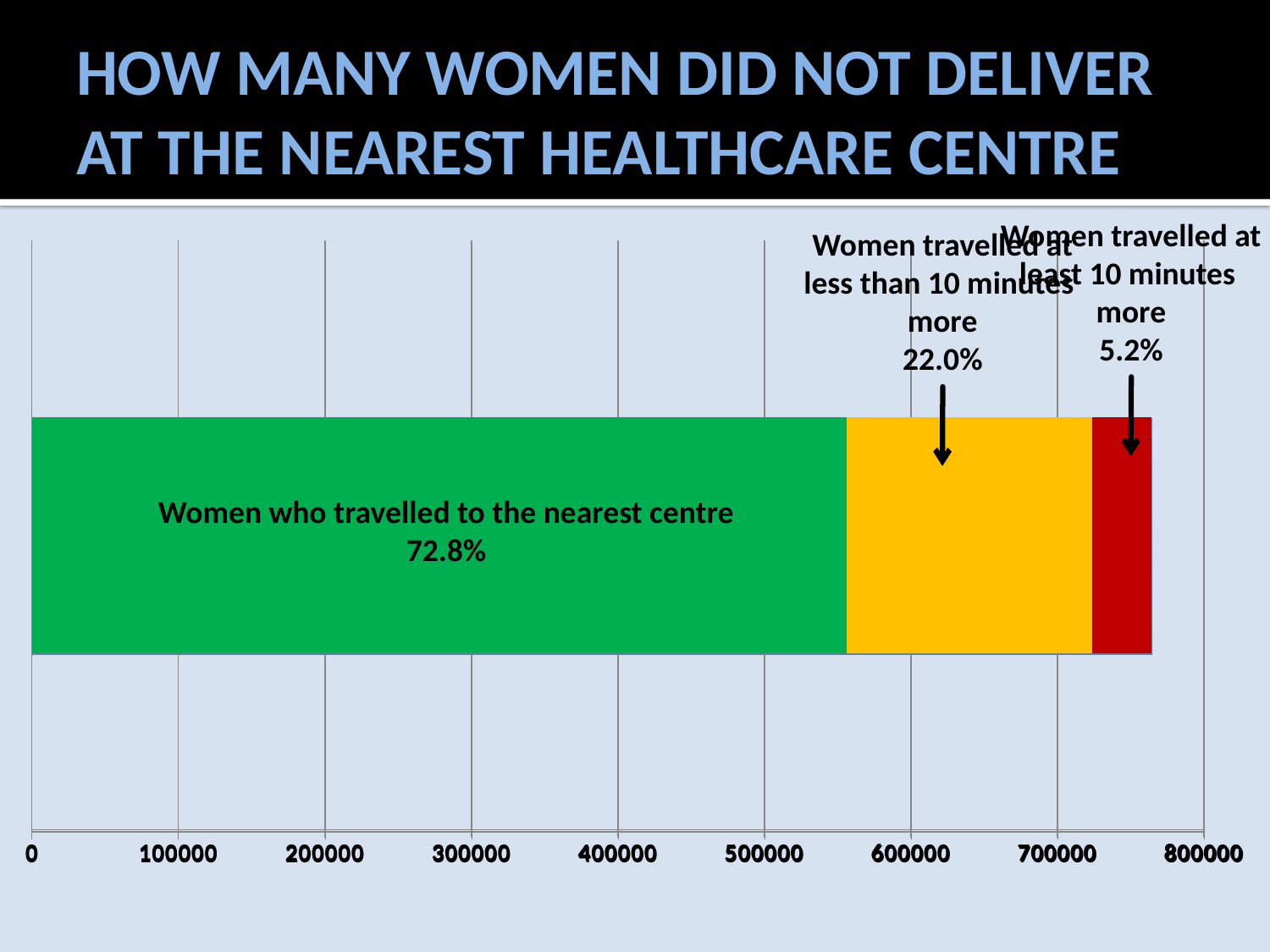

# How many Women did not deliver at the nearest Healthcare Centre
Women travelled at least 10 minutes
more
5.2%
Women travelled at less than 10 minutes
more
22.0%

### Chart

| Category |  |  |  |
|---|---|---|---|

### Chart

| Category |  |
|---|---|
Women who travelled to the nearest centre
72.8%
Women who had travelled (n = 764,373)